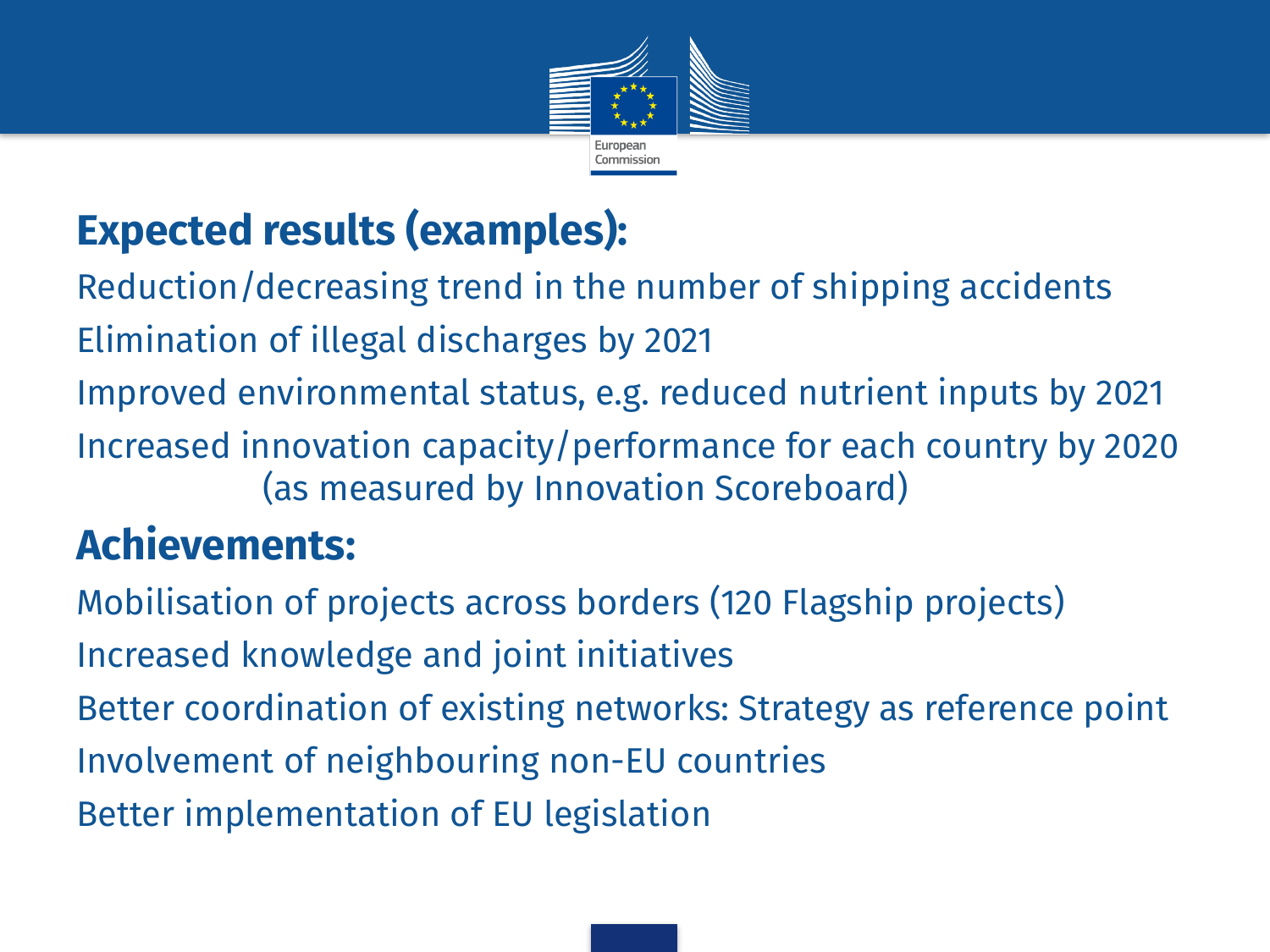

Expected results (examples):
Reduction/decreasing trend in the number of shipping accidents
Elimination of illegal discharges by 2021
Improved environmental status, e.g. reduced nutrient inputs by 2021
Increased innovation capacity/performance for each country by 2020                       (as measured by Innovation Scoreboard)
Achievements:
Mobilisation of projects across borders (120 Flagship projects)
Increased knowledge and joint initiatives
Better coordination of existing networks: Strategy as reference point
Involvement of neighbouring non-EU countries
Better implementation of EU legislation